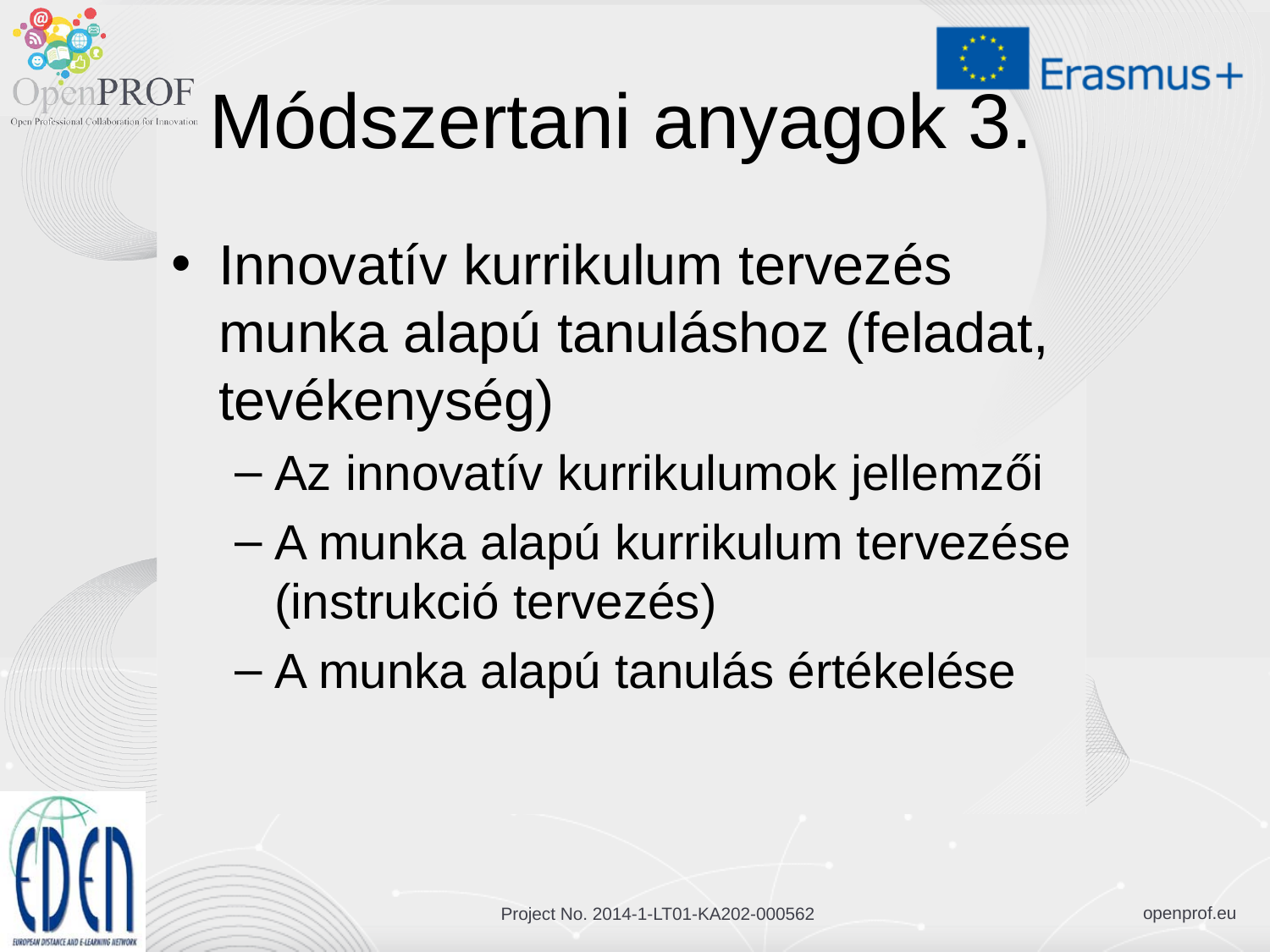

# Módszertani anyagok 3.
Innovatív kurrikulum tervezés munka alapú tanuláshoz (feladat, tevékenység)
Az innovatív kurrikulumok jellemzői
A munka alapú kurrikulum tervezése (instrukció tervezés)
A munka alapú tanulás értékelése